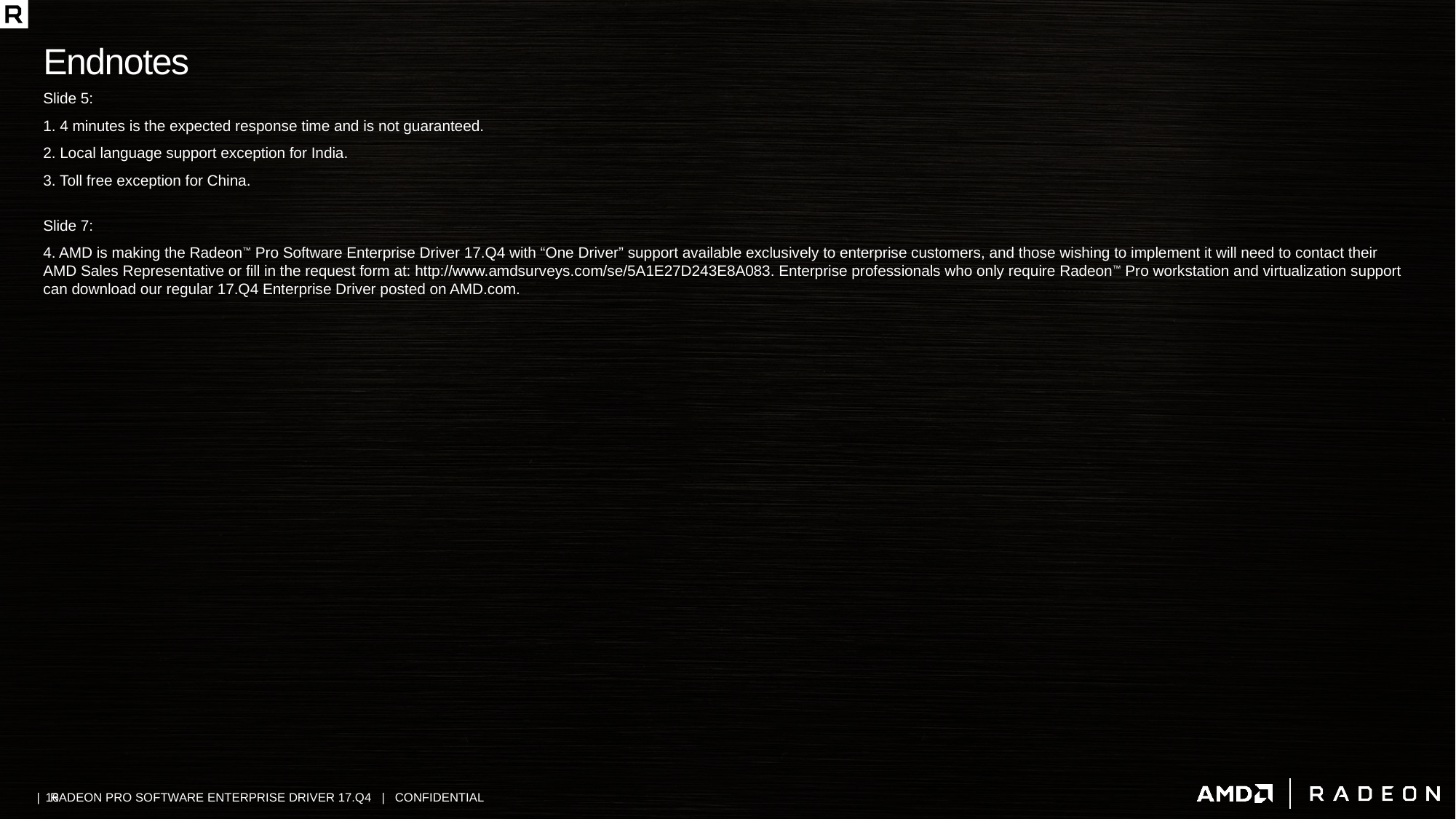

Endnotes
Slide 5:
1. 4 minutes is the expected response time and is not guaranteed.
2. Local language support exception for India.
3. Toll free exception for China.
Slide 7:
4. AMD is making the Radeon™ Pro Software Enterprise Driver 17.Q4 with “One Driver” support available exclusively to enterprise customers, and those wishing to implement it will need to contact their AMD Sales Representative or fill in the request form at: http://www.amdsurveys.com/se/5A1E27D243E8A083. Enterprise professionals who only require Radeon™ Pro workstation and virtualization support can download our regular 17.Q4 Enterprise Driver posted on AMD.com.